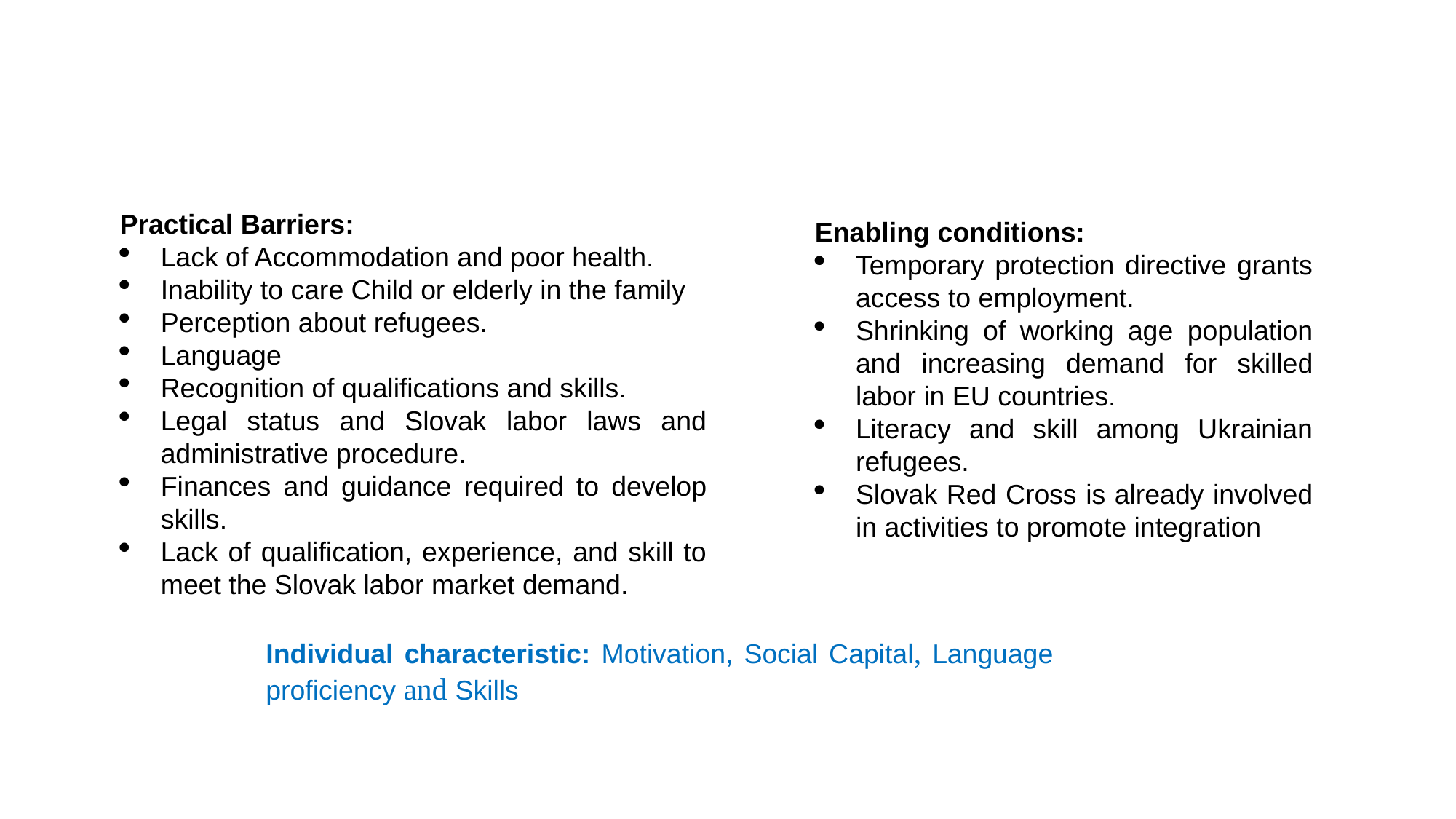

#

Practical Barriers:
Lack of Accommodation and poor health.
Inability to care Child or elderly in the family
Perception about refugees.
Language
Recognition of qualifications and skills.
Legal status and Slovak labor laws and administrative procedure.
Finances and guidance required to develop skills.
Lack of qualification, experience, and skill to meet the Slovak labor market demand.
Enabling conditions:
Temporary protection directive grants access to employment.
Shrinking of working age population and increasing demand for skilled labor in EU countries.
Literacy and skill among Ukrainian refugees.
Slovak Red Cross is already involved in activities to promote integration
Individual characteristic: Motivation, Social Capital, Language proficiency and Skills